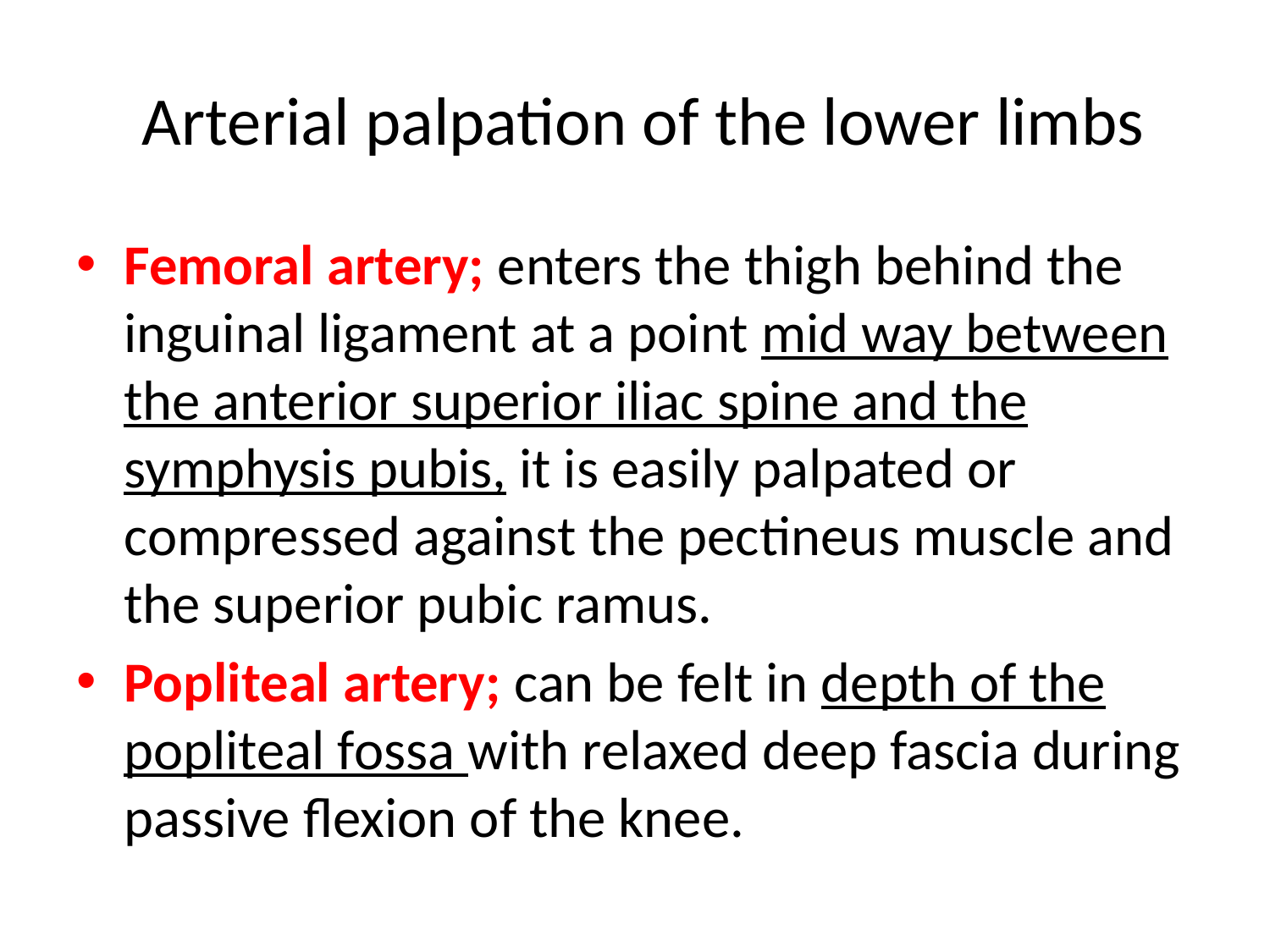

# Arterial palpation of the lower limbs
Femoral artery; enters the thigh behind the inguinal ligament at a point mid way between the anterior superior iliac spine and the symphysis pubis, it is easily palpated or compressed against the pectineus muscle and the superior pubic ramus.
Popliteal artery; can be felt in depth of the popliteal fossa with relaxed deep fascia during passive flexion of the knee.